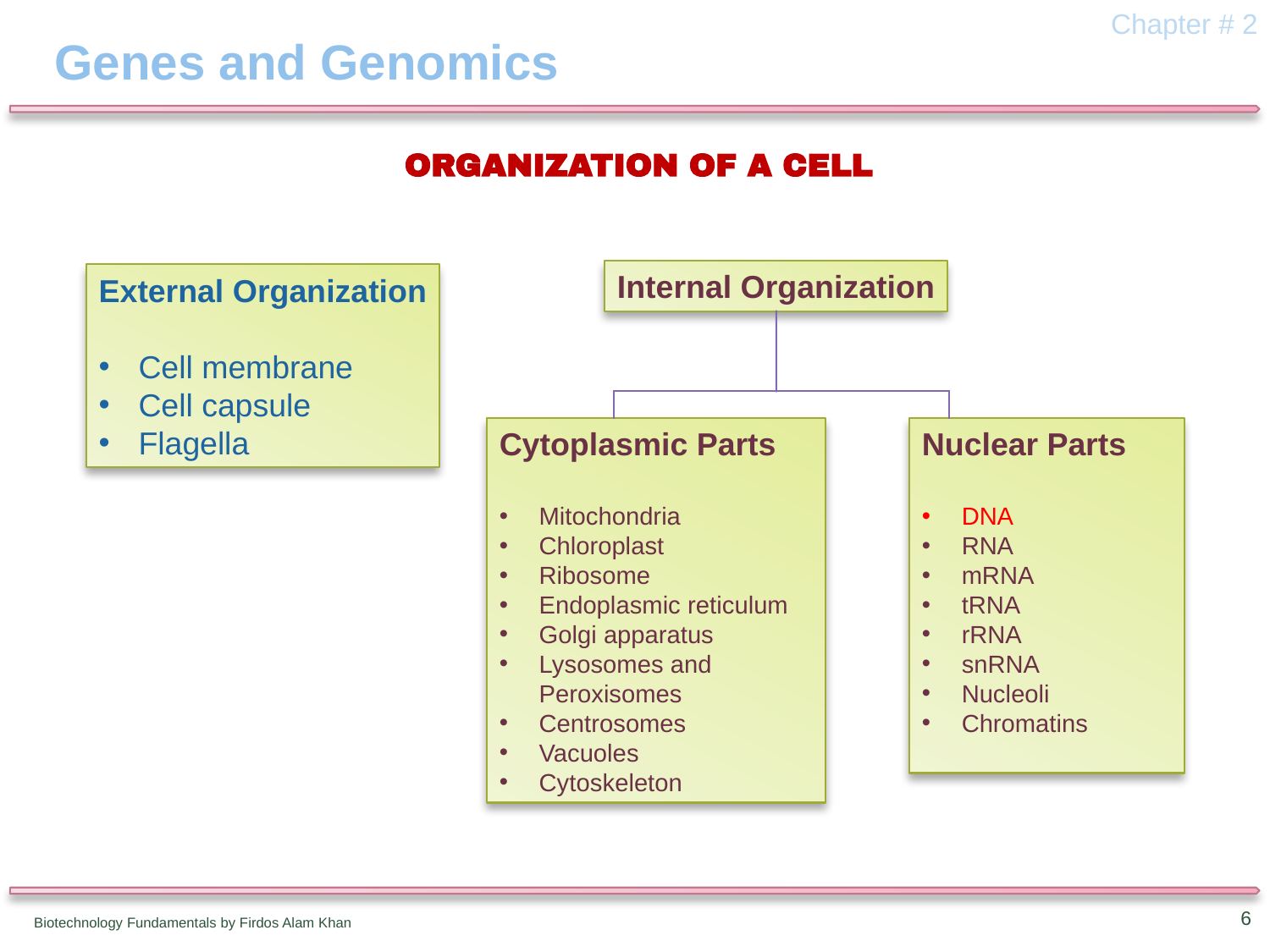

Chapter # 2
# Genes and Genomics

Organization of a cell
Internal Organization
External Organization

Cell membrane
Cell capsule
Flagella
Cytoplasmic Parts

Mitochondria
Chloroplast
Ribosome
Endoplasmic reticulum
Golgi apparatus
Lysosomes and Peroxisomes
Centrosomes
Vacuoles
Cytoskeleton
Nuclear Parts

DNA
RNA
mRNA
tRNA
rRNA
snRNA
Nucleoli
Chromatins

Title in here

6
Biotechnology Fundamentals by Firdos Alam Khan